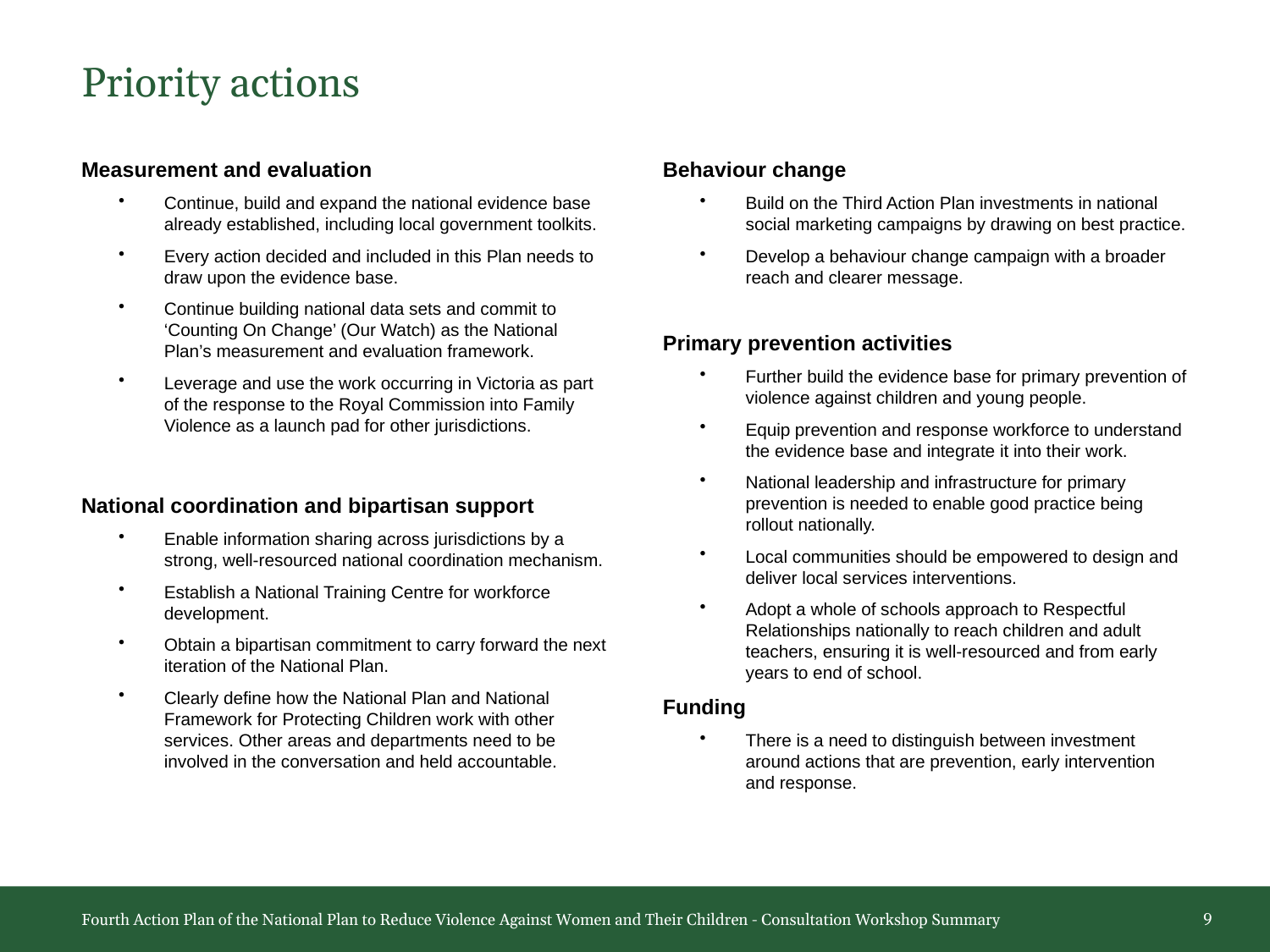

# Priority actions
Measurement and evaluation
Continue, build and expand the national evidence base already established, including local government toolkits.
Every action decided and included in this Plan needs to draw upon the evidence base.
Continue building national data sets and commit to ‘Counting On Change’ (Our Watch) as the National Plan’s measurement and evaluation framework.
Leverage and use the work occurring in Victoria as part of the response to the Royal Commission into Family Violence as a launch pad for other jurisdictions.

National coordination and bipartisan support
Enable information sharing across jurisdictions by a strong, well-resourced national coordination mechanism.
Establish a National Training Centre for workforce development.
Obtain a bipartisan commitment to carry forward the next iteration of the National Plan.
Clearly define how the National Plan and National Framework for Protecting Children work with other services. Other areas and departments need to be involved in the conversation and held accountable.
Behaviour change
Build on the Third Action Plan investments in national social marketing campaigns by drawing on best practice.
Develop a behaviour change campaign with a broader reach and clearer message.

Primary prevention activities
Further build the evidence base for primary prevention of violence against children and young people.
Equip prevention and response workforce to understand the evidence base and integrate it into their work.
National leadership and infrastructure for primary prevention is needed to enable good practice being rollout nationally.
Local communities should be empowered to design and deliver local services interventions.
Adopt a whole of schools approach to Respectful Relationships nationally to reach children and adult teachers, ensuring it is well-resourced and from early years to end of school.
Funding
There is a need to distinguish between investment around actions that are prevention, early intervention and response.
9
Fourth Action Plan of the National Plan to Reduce Violence Against Women and Their Children - Consultation Workshop Summary